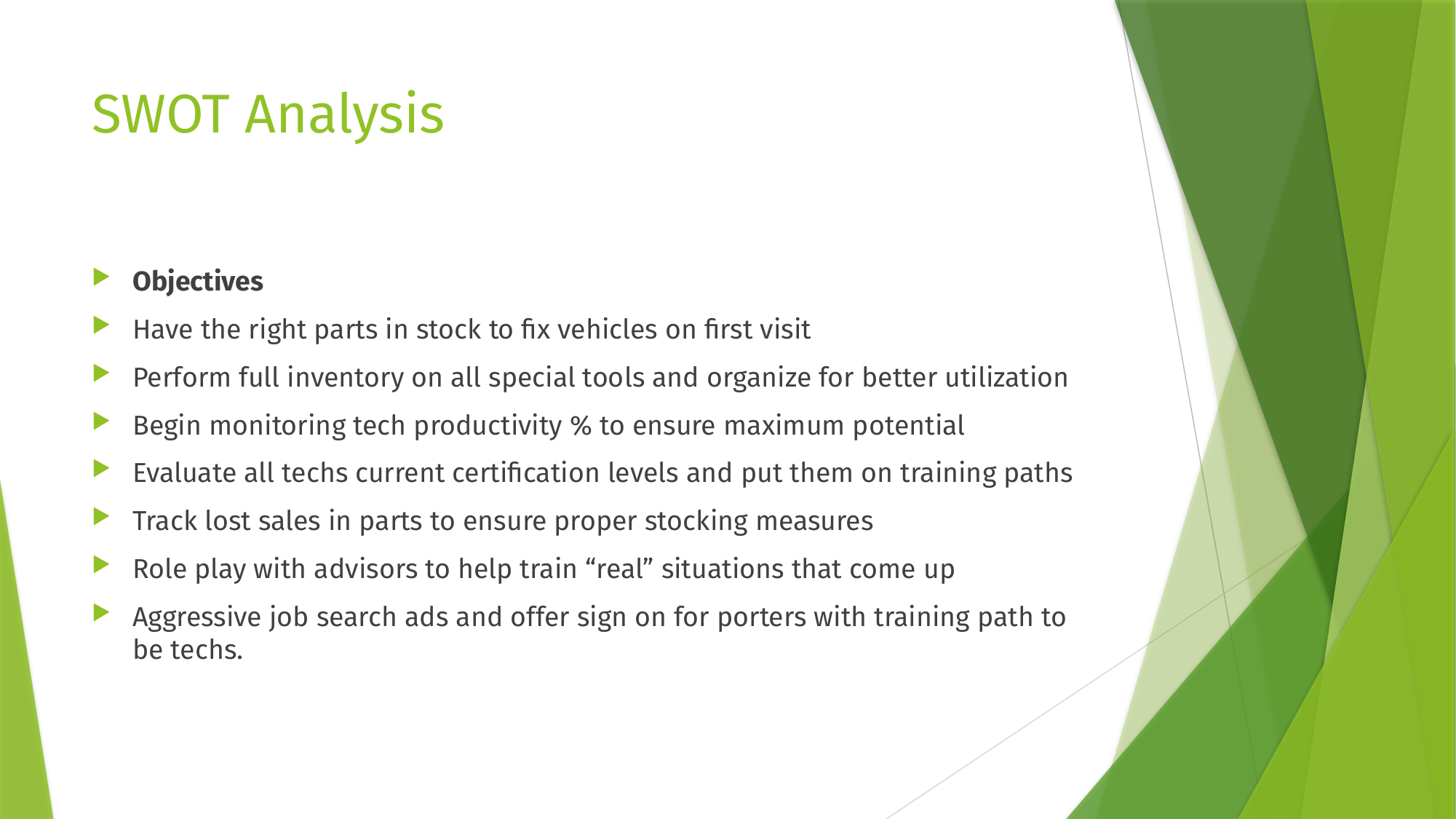

# SWOT Analysis
Objectives
Have the right parts in stock to fix vehicles on first visit
Perform full inventory on all special tools and organize for better utilization
Begin monitoring tech productivity % to ensure maximum potential
Evaluate all techs current certification levels and put them on training paths
Track lost sales in parts to ensure proper stocking measures
Role play with advisors to help train “real” situations that come up
Aggressive job search ads and offer sign on for porters with training path to be techs.